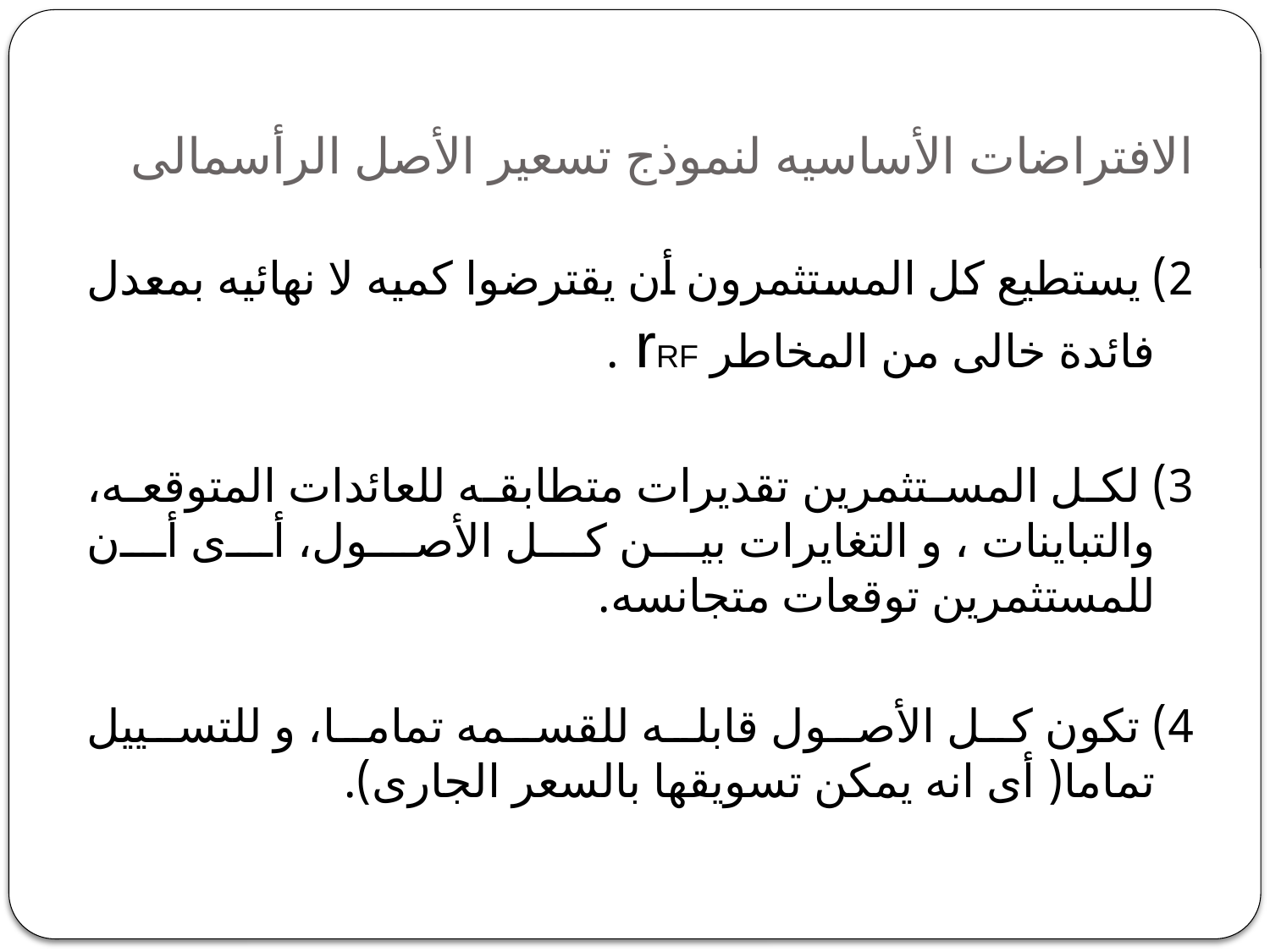

# الافتراضات الأساسيه لنموذج تسعير الأصل الرأسمالى
2) يستطيع كل المستثمرون أن يقترضوا كميه لا نهائيه بمعدل فائدة خالى من المخاطر rRF  .

3) لكل المستثمرين تقديرات متطابقه للعائدات المتوقعه، والتباينات ، و التغايرات بين كل الأصول، أى أن للمستثمرين توقعات متجانسه.

4) تكون كل الأصول قابله للقسمه تماما، و للتسييل تماما( أى انه يمكن تسويقها بالسعر الجارى).